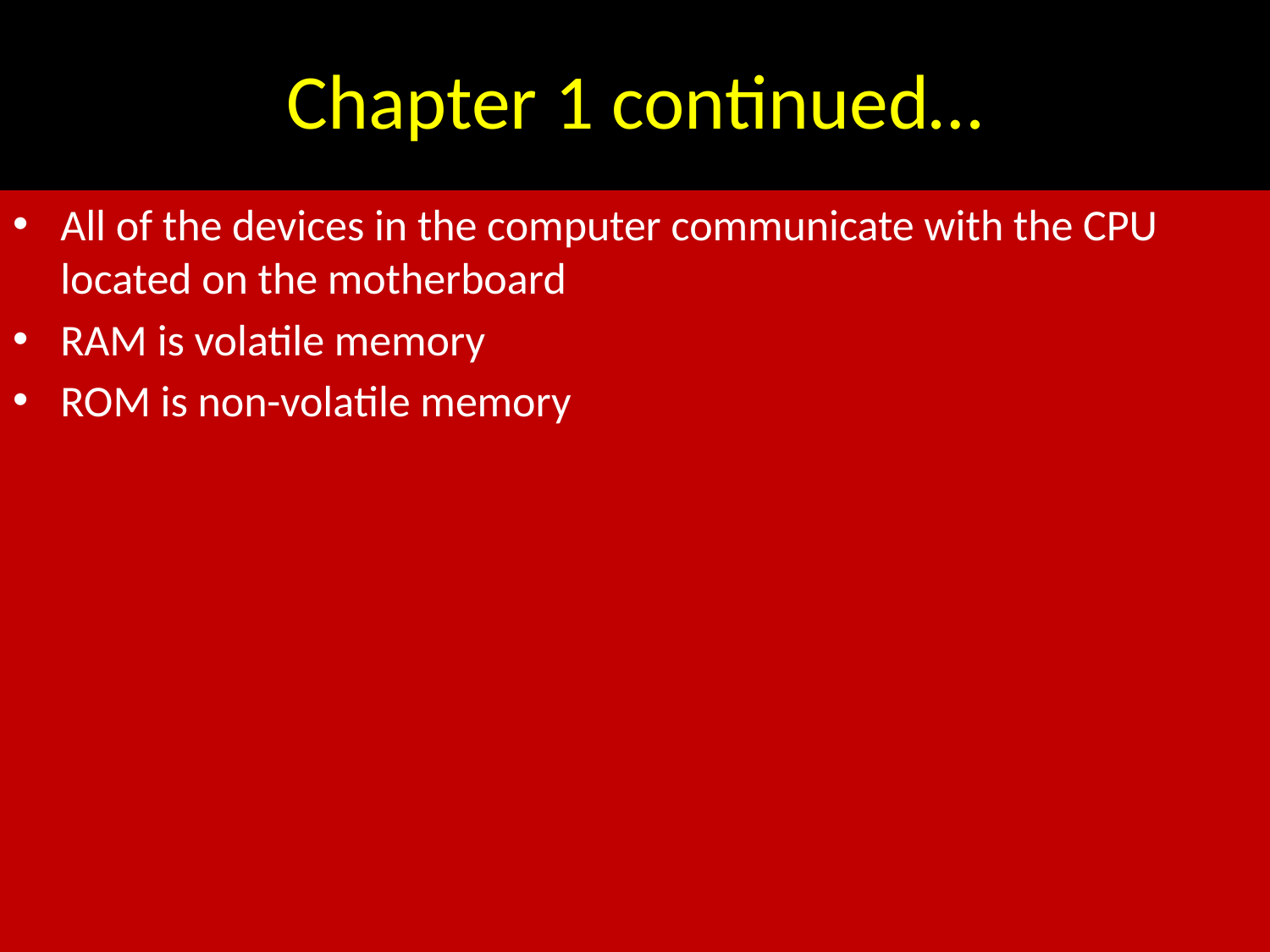

# Chapter 1 continued…
All of the devices in the computer communicate with the CPU located on the motherboard
RAM is volatile memory
ROM is non-volatile memory